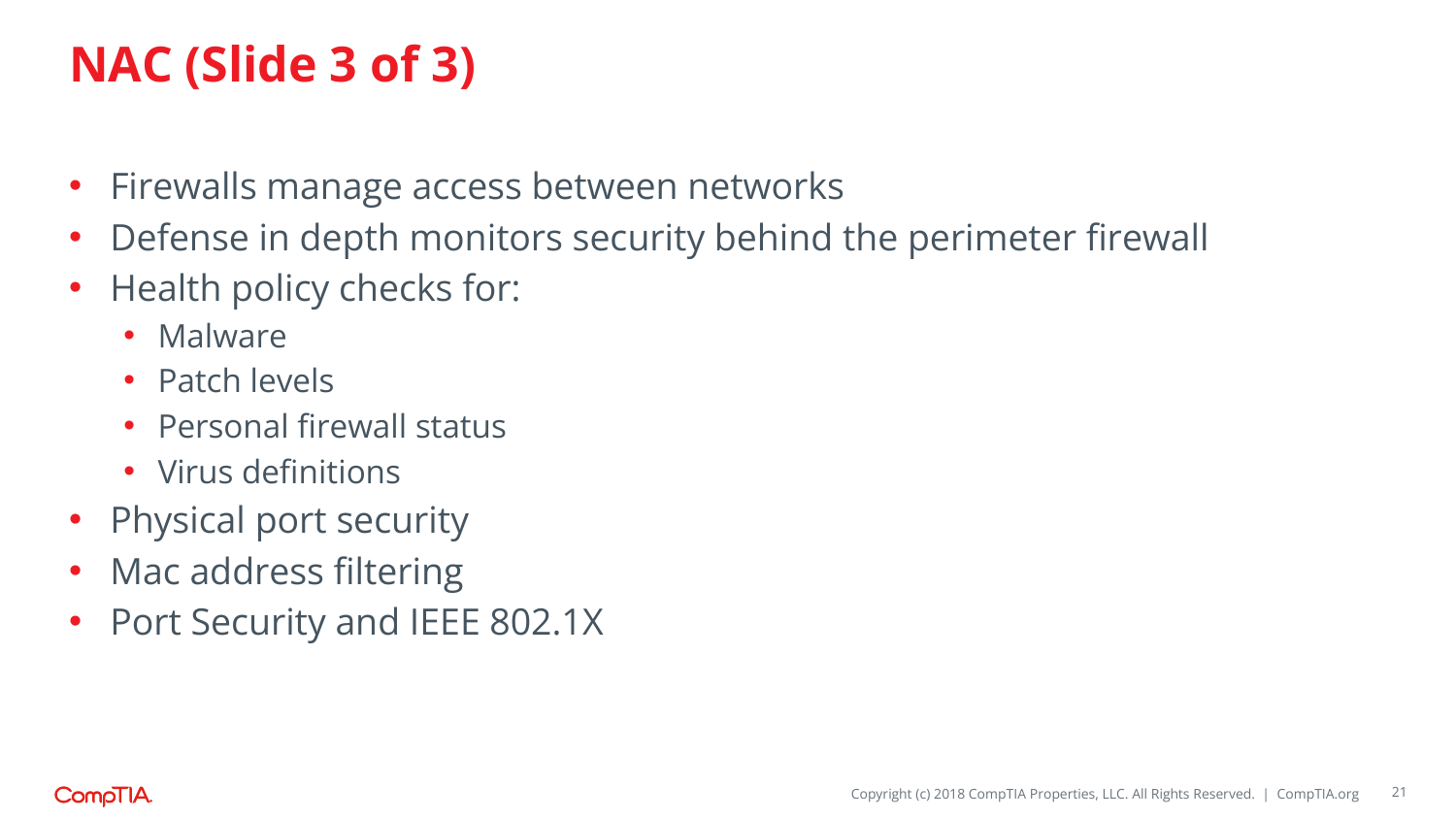

# NAC (Slide 3 of 3)
Firewalls manage access between networks
Defense in depth monitors security behind the perimeter firewall
Health policy checks for:
Malware
Patch levels
Personal firewall status
Virus definitions
Physical port security
Mac address filtering
Port Security and IEEE 802.1X

21